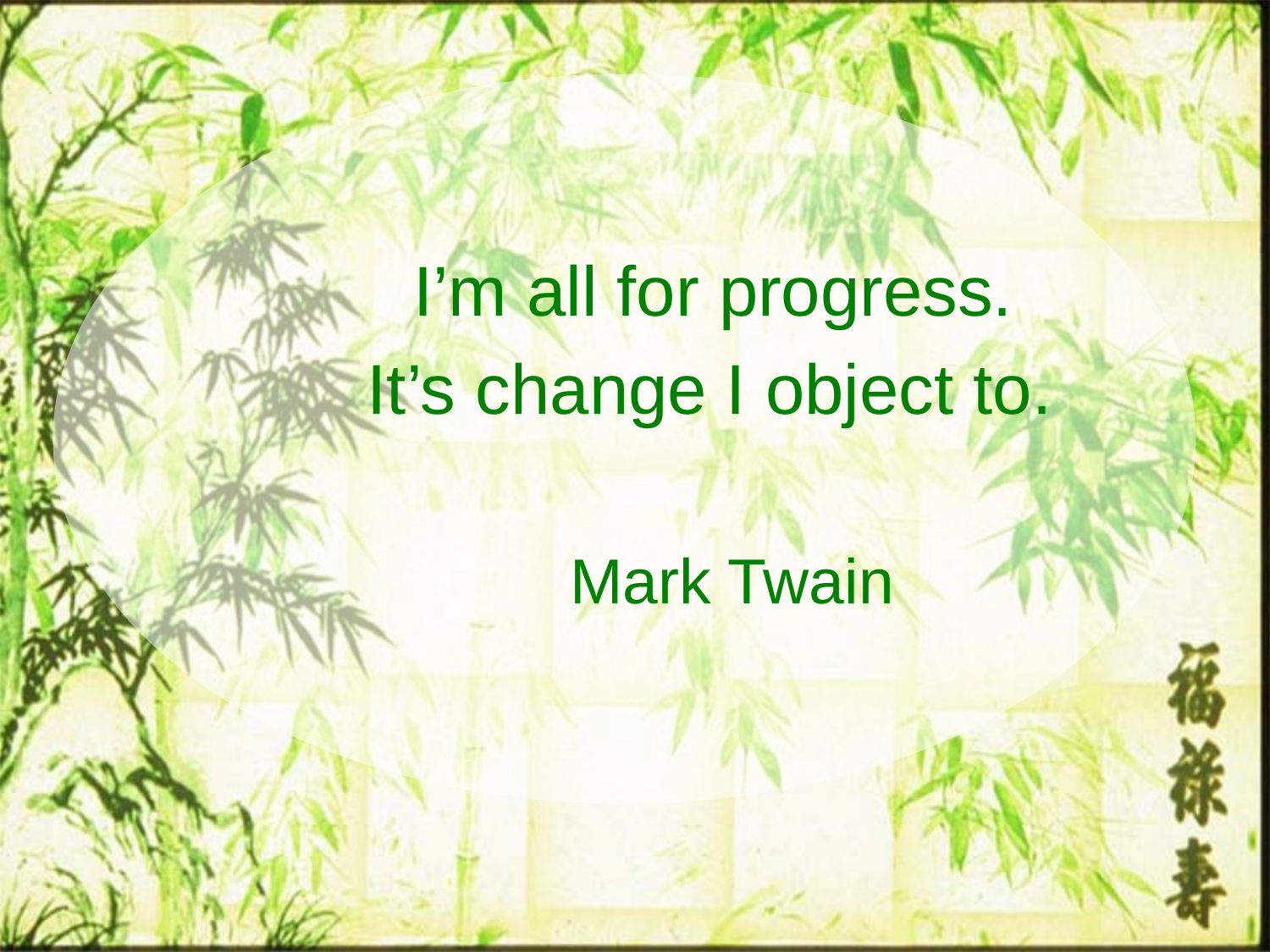

I’m all for progress.
It’s change I object to.

					Mark Twain